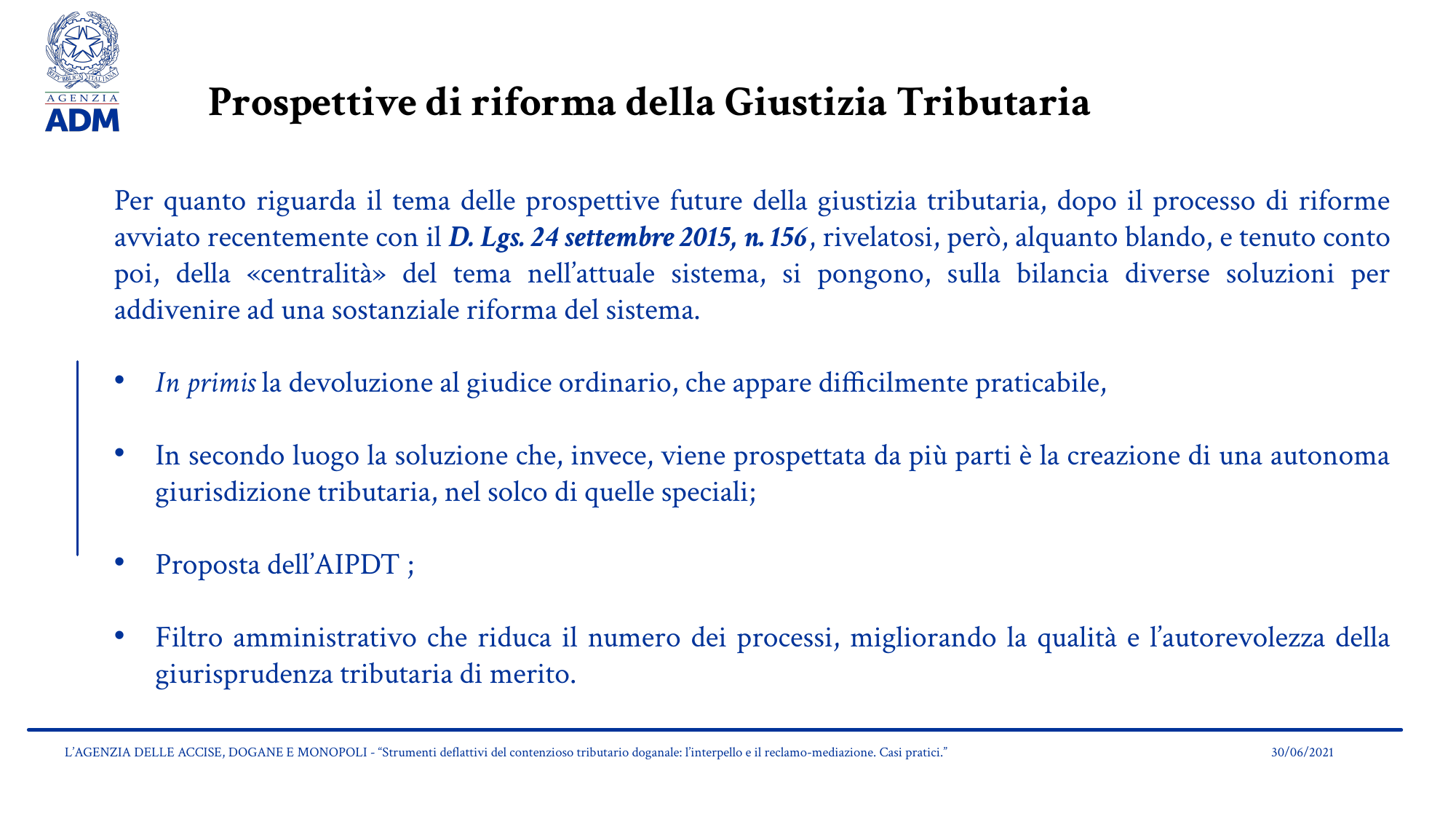

Prospettive di riforma della Giustizia Tributaria
Per quanto riguarda il tema delle prospettive future della giustizia tributaria, dopo il processo di riforme avviato recentemente con il D. Lgs. 24 settembre 2015, n. 156, rivelatosi, però, alquanto blando, e tenuto conto poi, della «centralità» del tema nell’attuale sistema, si pongono, sulla bilancia diverse soluzioni per addivenire ad una sostanziale riforma del sistema.

In primis la devoluzione al giudice ordinario, che appare difficilmente praticabile,

In secondo luogo la soluzione che, invece, viene prospettata da più parti è la creazione di una autonoma giurisdizione tributaria, nel solco di quelle speciali;

Proposta dell’AIPDT ;

Filtro amministrativo che riduca il numero dei processi, migliorando la qualità e l’autorevolezza della giurisprudenza tributaria di merito.

30/06/2021
L’AGENZIA DELLE ACCISE, DOGANE E MONOPOLI - “Strumenti deflattivi del contenzioso tributario doganale: l’interpello e il reclamo-mediazione. Casi pratici.”